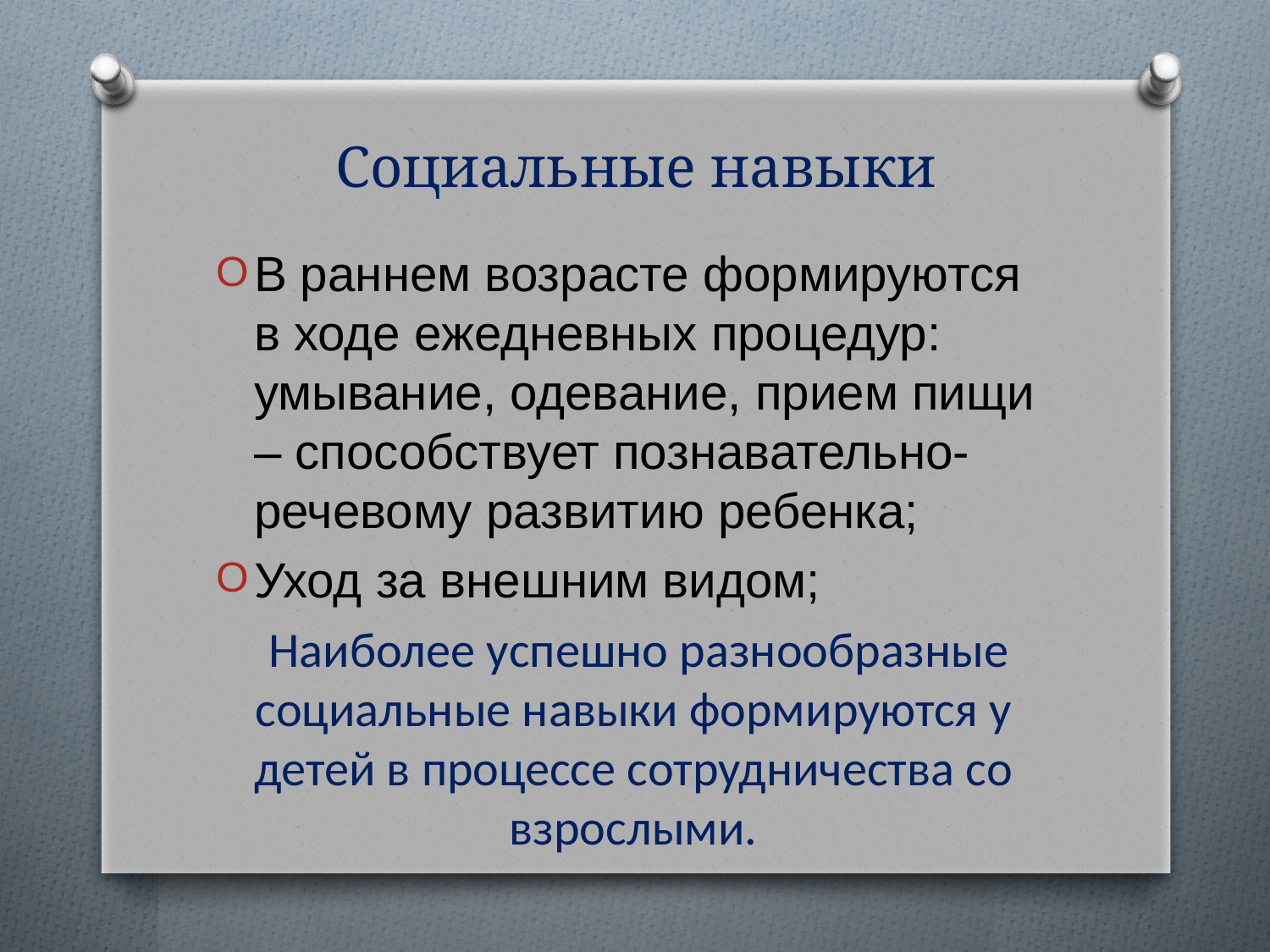

# Социальные навыки
В раннем возрасте формируются в ходе ежедневных процедур: умывание, одевание, прием пищи – способствует познавательно-речевому развитию ребенка;
Уход за внешним видом;
 Наиболее успешно разнообразные социальные навыки формируются у детей в процессе сотрудничества со взрослыми.